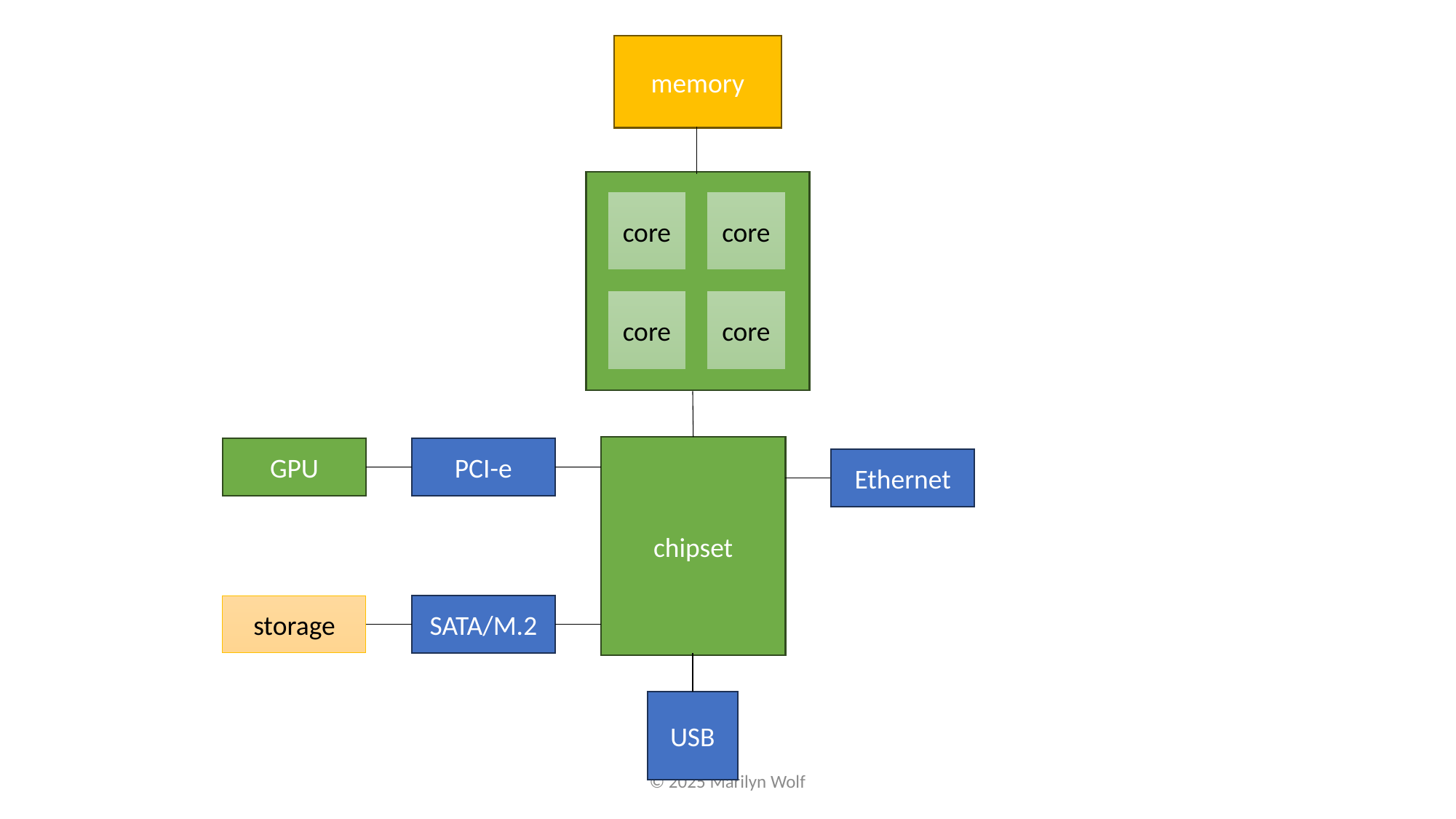

memory

core
core
core
core
chipset
GPU
PCI-e
Ethernet
storage
SATA/M.2
USB
© 2025 Marilyn Wolf